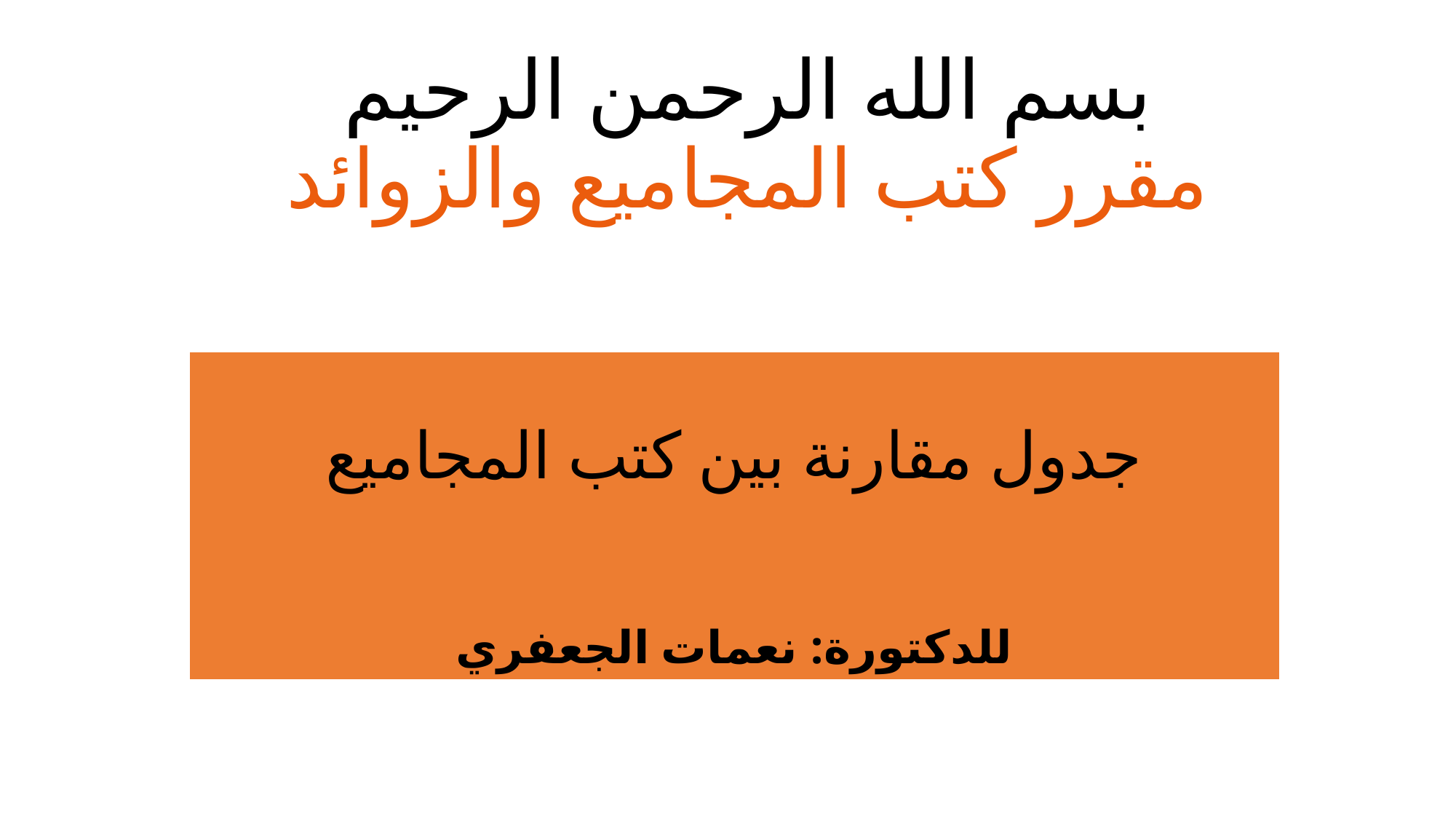

# بسم الله الرحمن الرحيم مقرر كتب المجاميع والزوائد

جدول مقارنة بين كتب المجاميع

للدكتورة: نعمات الجعفري